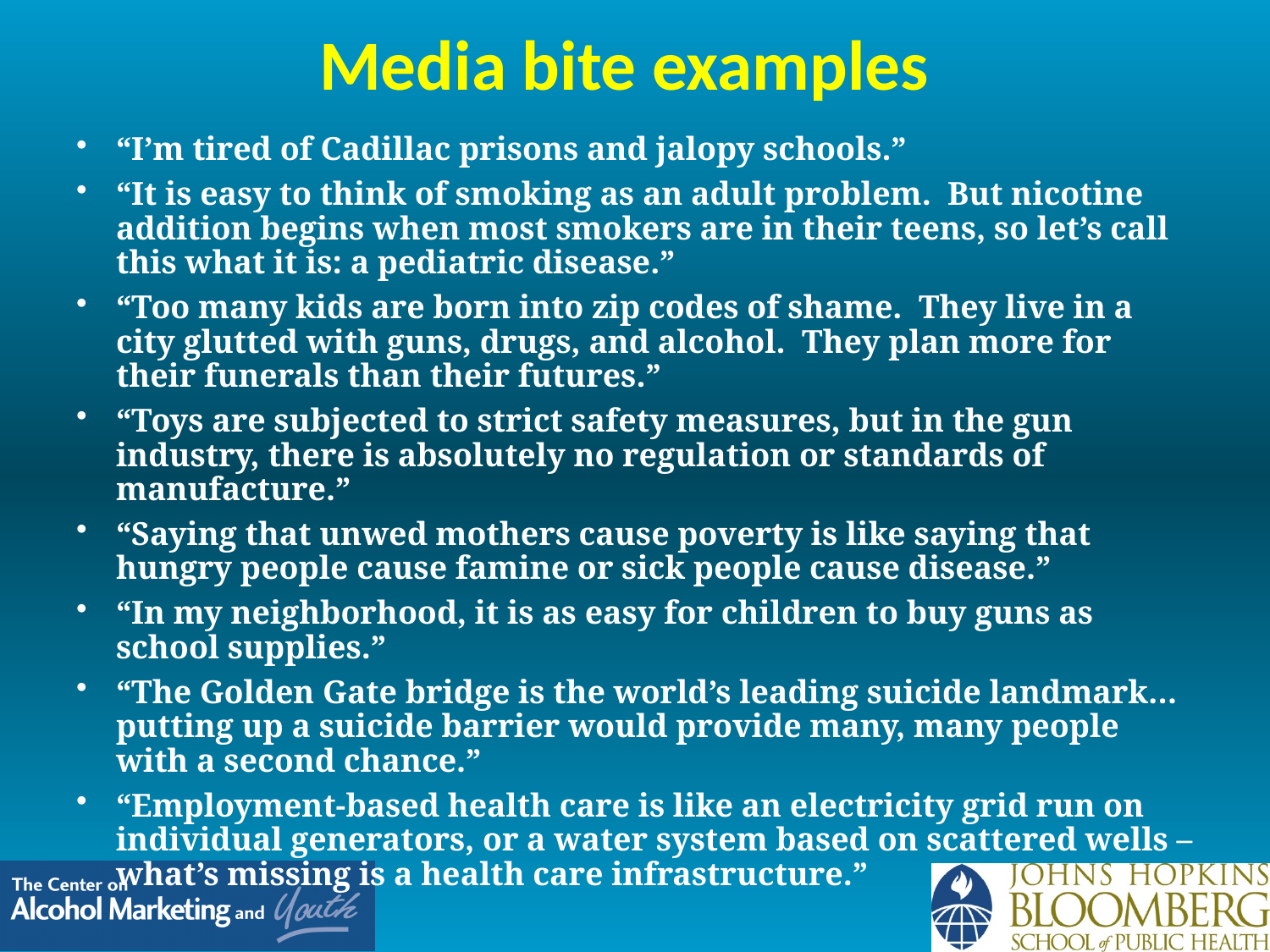

# Media bite examples
“I’m tired of Cadillac prisons and jalopy schools.”
“It is easy to think of smoking as an adult problem.  But nicotine addition begins when most smokers are in their teens, so let’s call this what it is: a pediatric disease.”
“Too many kids are born into zip codes of shame.  They live in a city glutted with guns, drugs, and alcohol.  They plan more for their funerals than their futures.”
“Toys are subjected to strict safety measures, but in the gun industry, there is absolutely no regulation or standards of manufacture.”
“Saying that unwed mothers cause poverty is like saying that hungry people cause famine or sick people cause disease.”
“In my neighborhood, it is as easy for children to buy guns as school supplies.”
“The Golden Gate bridge is the world’s leading suicide landmark…putting up a suicide barrier would provide many, many people with a second chance.”
“Employment-based health care is like an electricity grid run on individual generators, or a water system based on scattered wells – what’s missing is a health care infrastructure.”